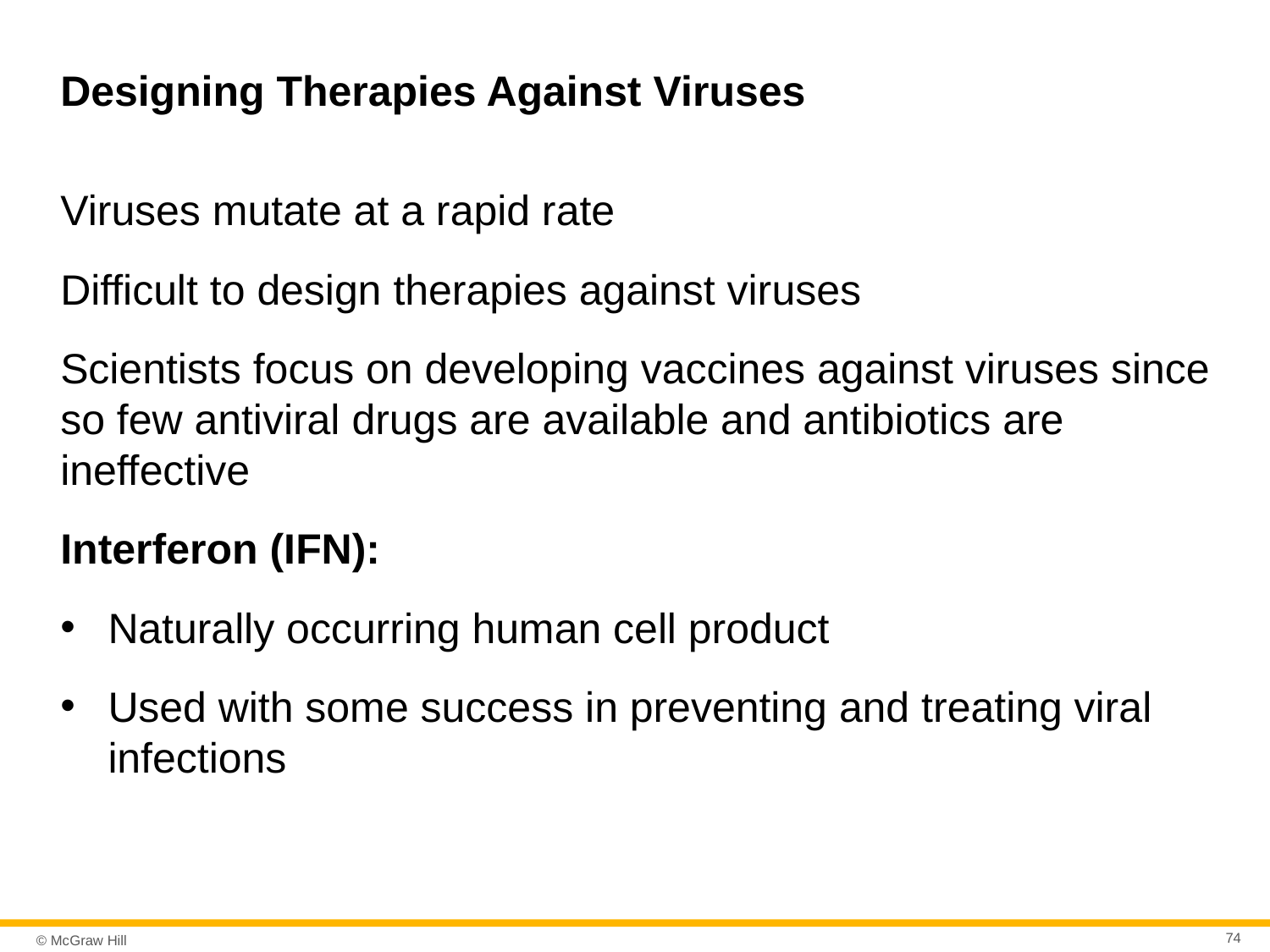

# Designing Therapies Against Viruses
Viruses mutate at a rapid rate
Difficult to design therapies against viruses
Scientists focus on developing vaccines against viruses since so few antiviral drugs are available and antibiotics are ineffective
Interferon (IFN):
Naturally occurring human cell product
Used with some success in preventing and treating viral infections